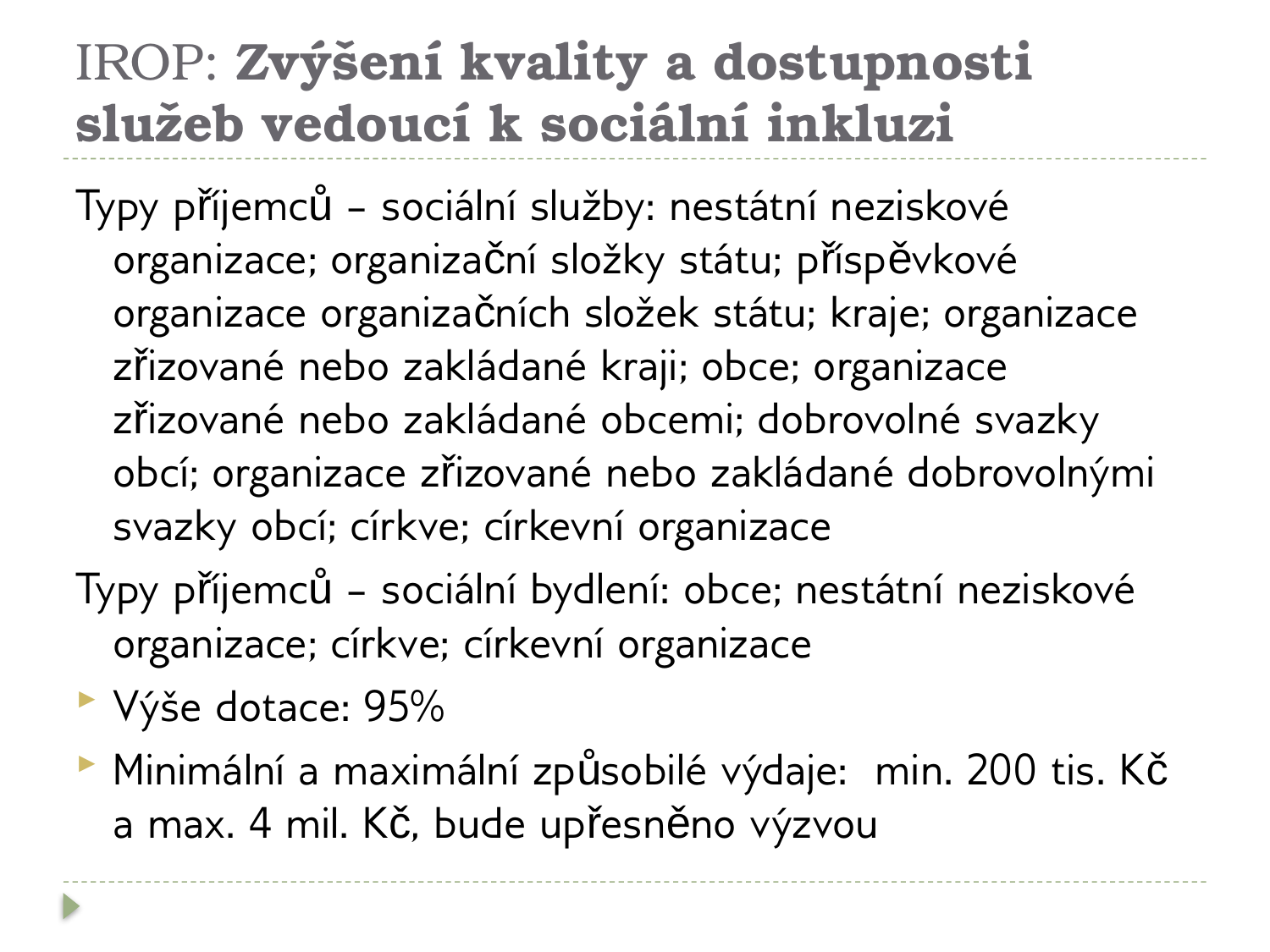

# IROP: Zvýšení kvality a dostupnosti služeb vedoucí k sociální inkluzi
Typy příjemců – sociální služby: nestátní neziskové organizace; organizační složky státu; příspěvkové organizace organizačních složek státu; kraje; organizace zřizované nebo zakládané kraji; obce; organizace zřizované nebo zakládané obcemi; dobrovolné svazky obcí; organizace zřizované nebo zakládané dobrovolnými svazky obcí; církve; církevní organizace
Typy příjemců – sociální bydlení: obce; nestátní neziskové organizace; církve; církevní organizace
Výše dotace: 95%
Minimální a maximální způsobilé výdaje:  min. 200 tis. Kč a max. 4 mil. Kč, bude upřesněno výzvou